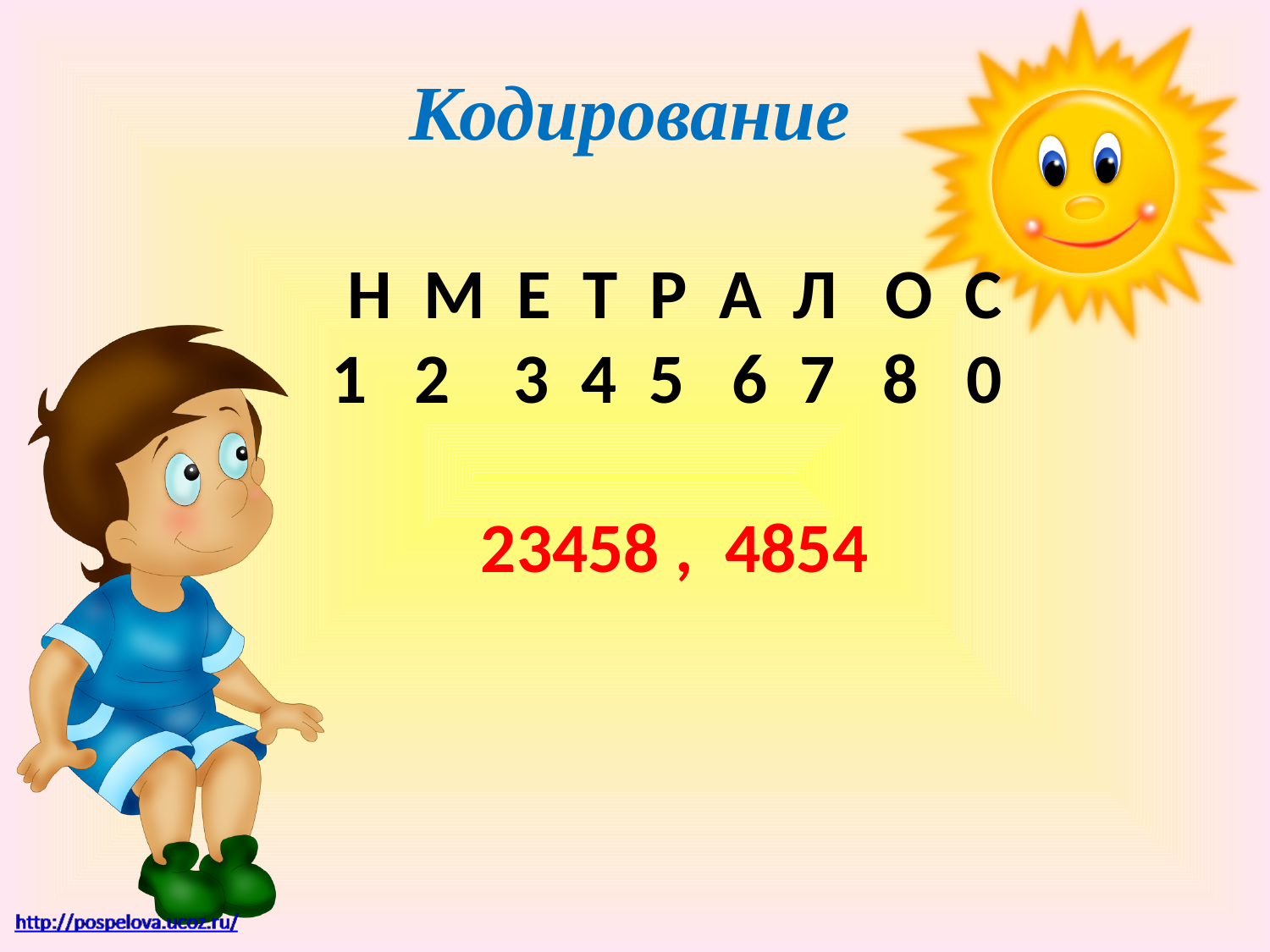

Кодирование
Н  М  Е  Т  Р  А  Л   О  С
1   2    3  4  5   6  7   8   0

23458 ,  4854